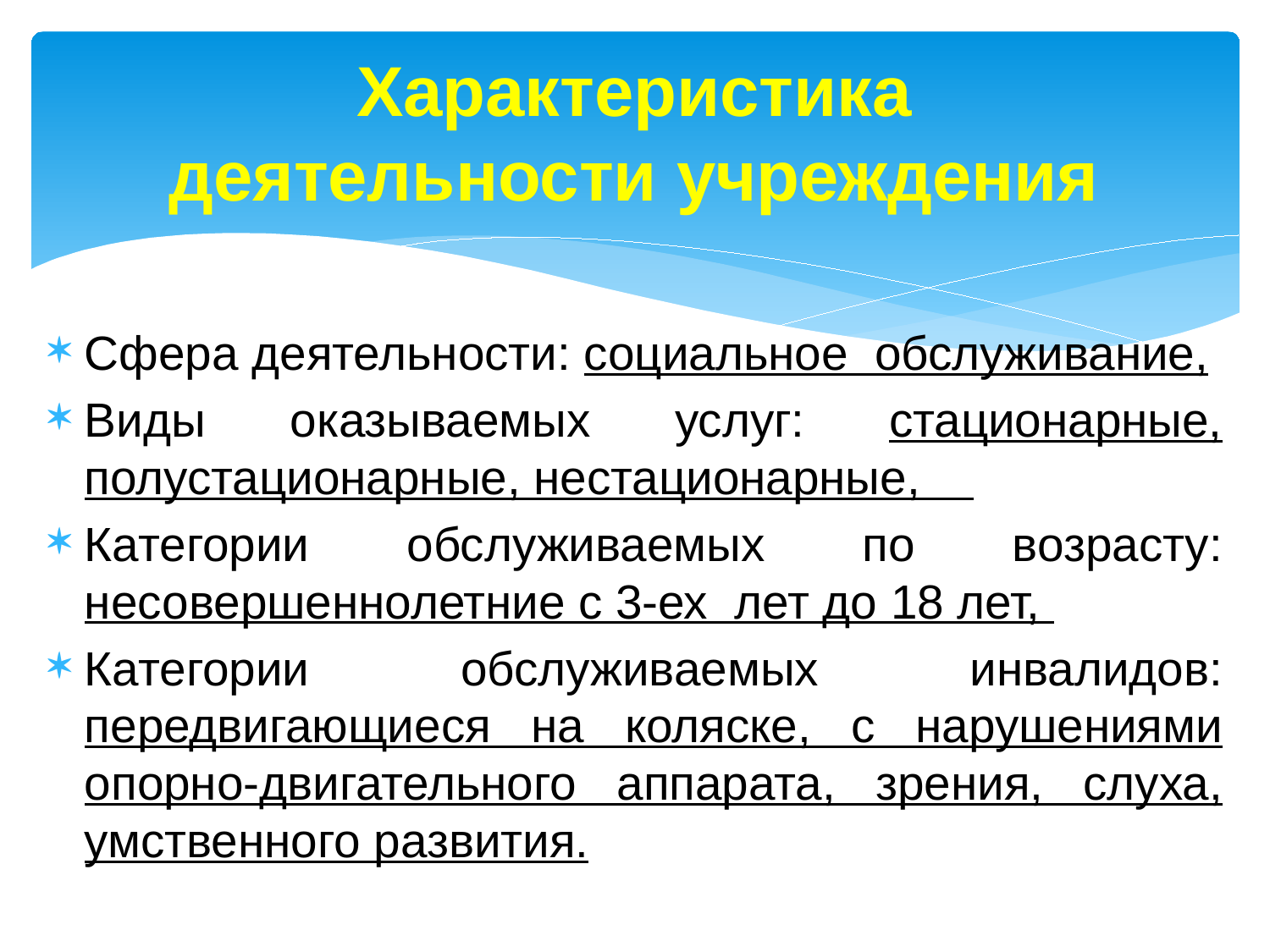

# Характеристика деятельности учреждения
Сфера деятельности: социальное  обслуживание,
Виды оказываемых услуг: стационарные, полустационарные, нестационарные,
Категории обслуживаемых по возрасту: несовершеннолетние с 3-ех  лет до 18 лет,
Категории обслуживаемых инвалидов: передвигающиеся на коляске, с нарушениями опорно-двигательного аппарата, зрения, слуха, умственного развития.